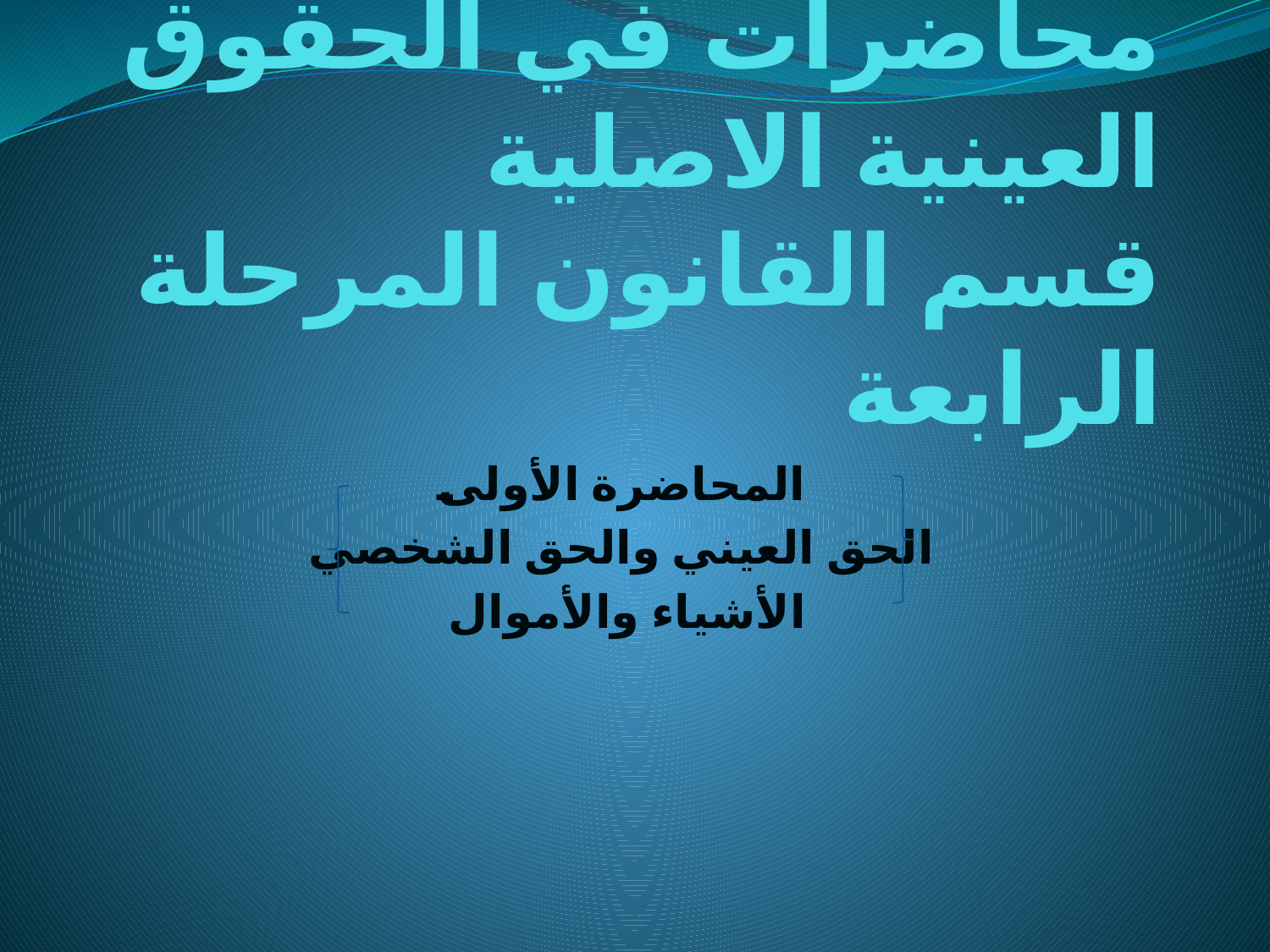

# محاضرات في الحقوق العينية الاصلية قسم القانون المرحلة الرابعة
المحاضرة الأولى
الحق العيني والحق الشخصي
الأشياء والأموال